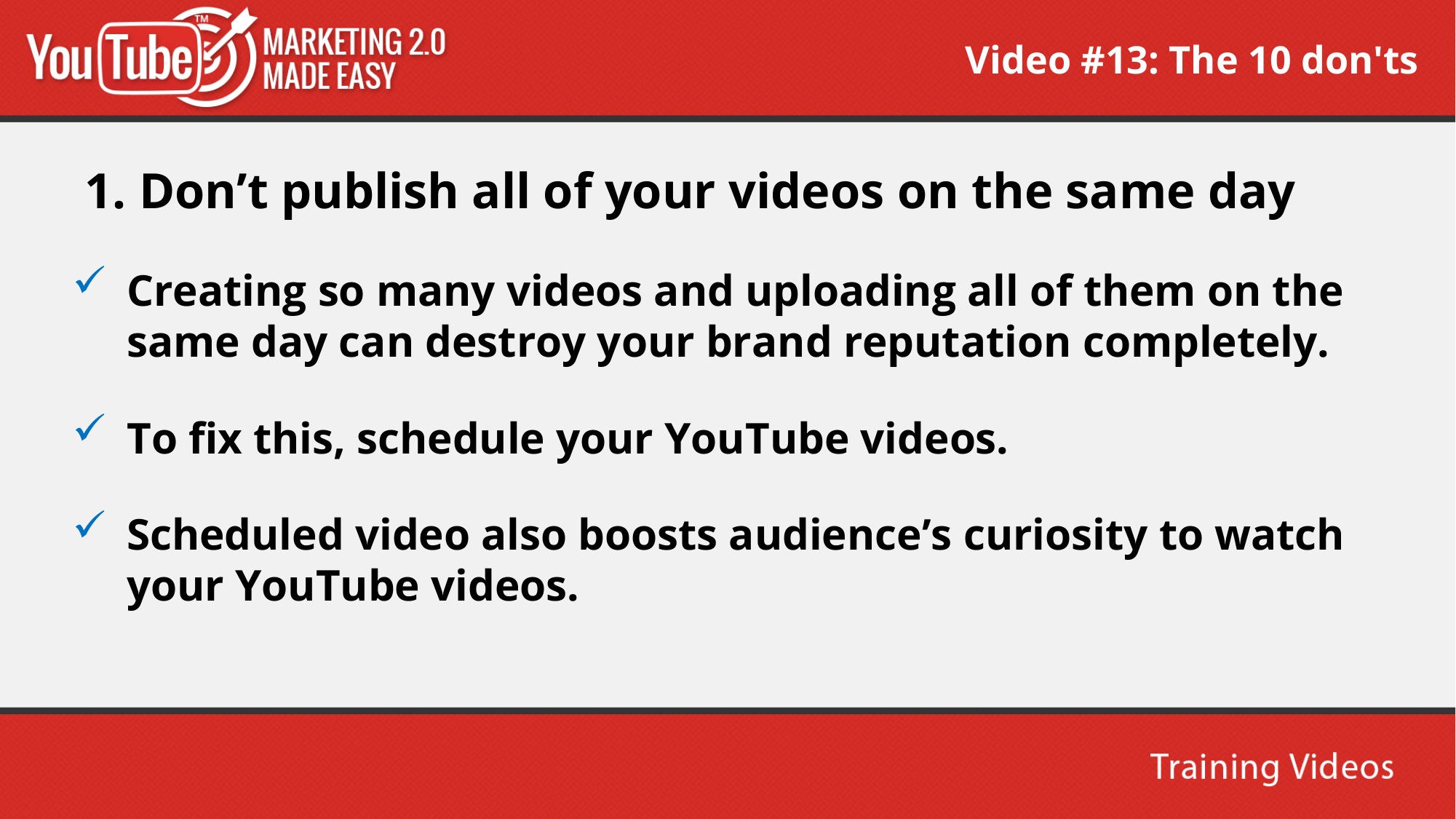

Video #13: The 10 don'ts
 1. Don’t publish all of your videos on the same day
Creating so many videos and uploading all of them on the same day can destroy your brand reputation completely.
To fix this, schedule your YouTube videos.
Scheduled video also boosts audience’s curiosity to watch your YouTube videos.